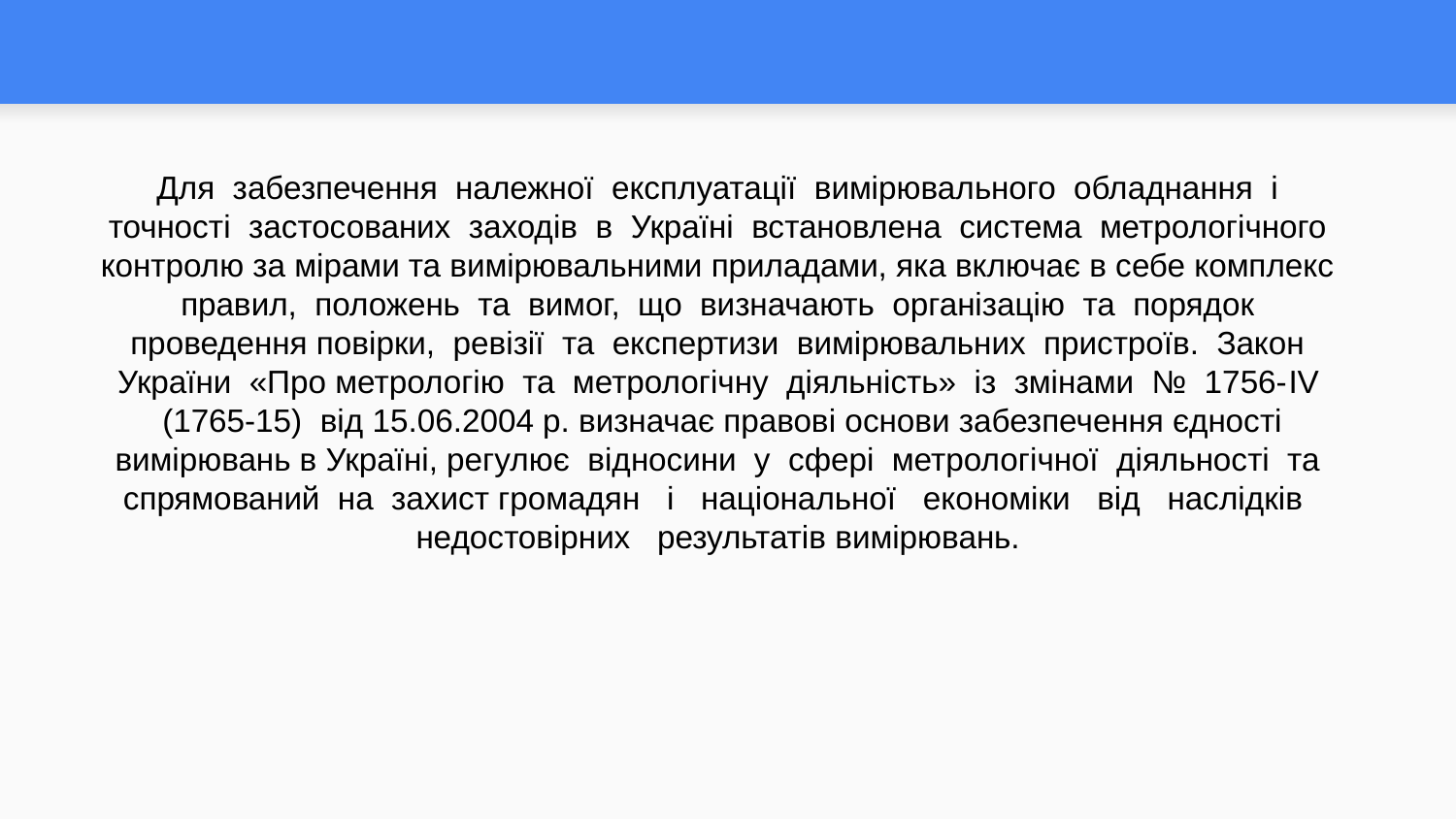

#
Для  забезпечення  належної  експлуатації  вимірювального  обладнання  і
точності  застосованих  заходів  в  Україні  встановлена  система  метрологічного
контролю за мірами та вимірювальними приладами, яка включає в себе комплекс
правил,  положень  та  вимог,  що  визначають  організацію  та  порядок  проведення повірки,  ревізії  та  експертизи  вимірювальних  пристроїв.  Закон  України  «Про метрологію  та  метрологічну  діяльність»  із  змінами  №  1756-IV  (1765-15)  від 15.06.2004 р. визначає правові основи забезпечення єдності вимірювань в Україні, регулює  відносини  у  сфері  метрологічної  діяльності  та  спрямований  на  захист громадян   і   національної   економіки   від   наслідків   недостовірних   результатів вимірювань.